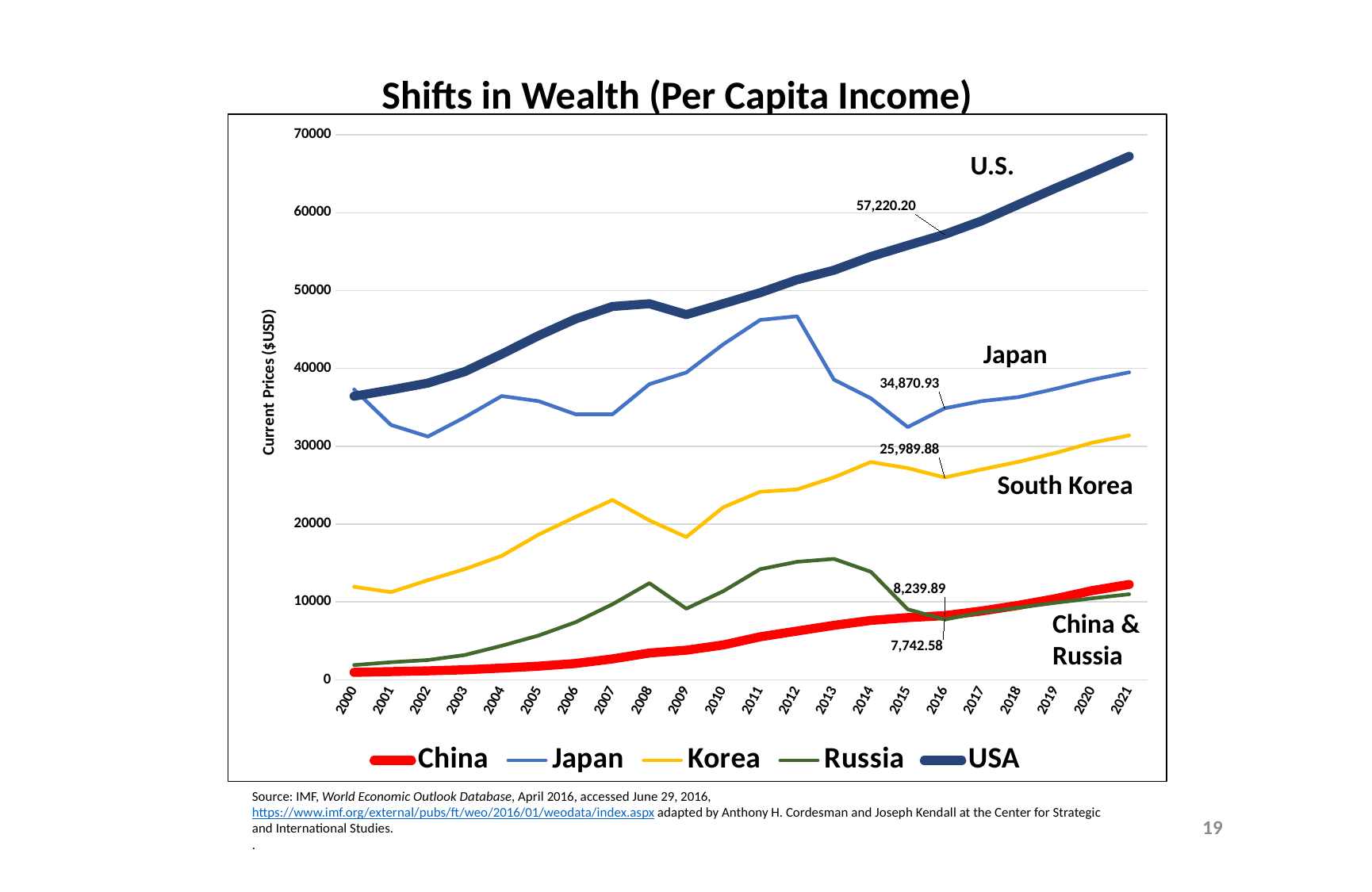

Shifts in Wealth (Per Capita Income)

### Chart

| Category | China | Japan | Korea | Russia | USA |
|---|---|---|---|---|---|
| 2000 | 953.778 | 37301.41 | 11946.77 | 1893.46 | 36432.51 |
| 2001 | 1047.52 | 32729.95 | 11258.81 | 2252.21 | 37241.35 |
| 2002 | 1143.5 | 31247.15 | 12788.52 | 2538.84 | 38113.89 |
| 2003 | 1285.11 | 33726.03 | 14220.45 | 3180.7 | 39591.87 |
| 2004 | 1502.17 | 36453.8 | 15922.18 | 4374.15 | 41838.46 |
| 2005 | 1752.46 | 35791.33 | 18657.52 | 5688.54 | 44218.31 |
| 2006 | 2093.55 | 34105.46 | 20922.13 | 7394.42 | 46351.67 |
| 2007 | 2681.14 | 34098.58 | 23101.51 | 9708.29 | 47954.53 |
| 2008 | 3437.41 | 37975.54 | 20474.89 | 12414.58 | 48302.28 |
| 2009 | 3800.27 | 39475.64 | 18338.71 | 9132.7 | 46909.42 |
| 2010 | 4478.49 | 43095.33 | 22151.21 | 11382.58 | 48309.45 |
| 2011 | 5523.46 | 46225.06 | 24155.83 | 14208.17 | 49725.5 |
| 2012 | 6256.36 | 46704.56 | 24453.97 | 15155.2 | 51385.49 |
| 2013 | 6994.24 | 38551.51 | 25997.88 | 15531.02 | 52615.34 |
| 2014 | 7625.79 | 36156.19 | 27970.49 | 13872.99 | 54360.5 |
| 2015 | 7989.72 | 32458.54 | 27195.1 | 9054.91 | 55805.2 |
| 2016 | 8239.889999999808 | 34870.93 | 25989.88 | 7742.58 | 57220.2 |
| 2017 | 8833.28 | 35793.71 | 27023.24 | 8664.059999999829 | 58952.03 |
| 2018 | 9559.92 | 36317.74 | 27999.24 | 9264.27 | 61053.67 |
| 2019 | 10416.28 | 37380.11 | 29125.99 | 9891.53 | 63147.86 |
| 2020 | 11456.74 | 38542.08 | 30462.14 | 10462.14 | 65161.47 |
| 2021 | 12242.59 | 39505.61 | 31393.4 | 10990.79 | 67238.34 |
U.S.
Japan
South Korea
China & Russia

Source: IMF, World Economic Outlook Database, April 2016, accessed June 29, 2016, https://www.imf.org/external/pubs/ft/weo/2016/01/weodata/index.aspx adapted by Anthony H. Cordesman and Joseph Kendall at the Center for Strategic and International Studies.
.

19